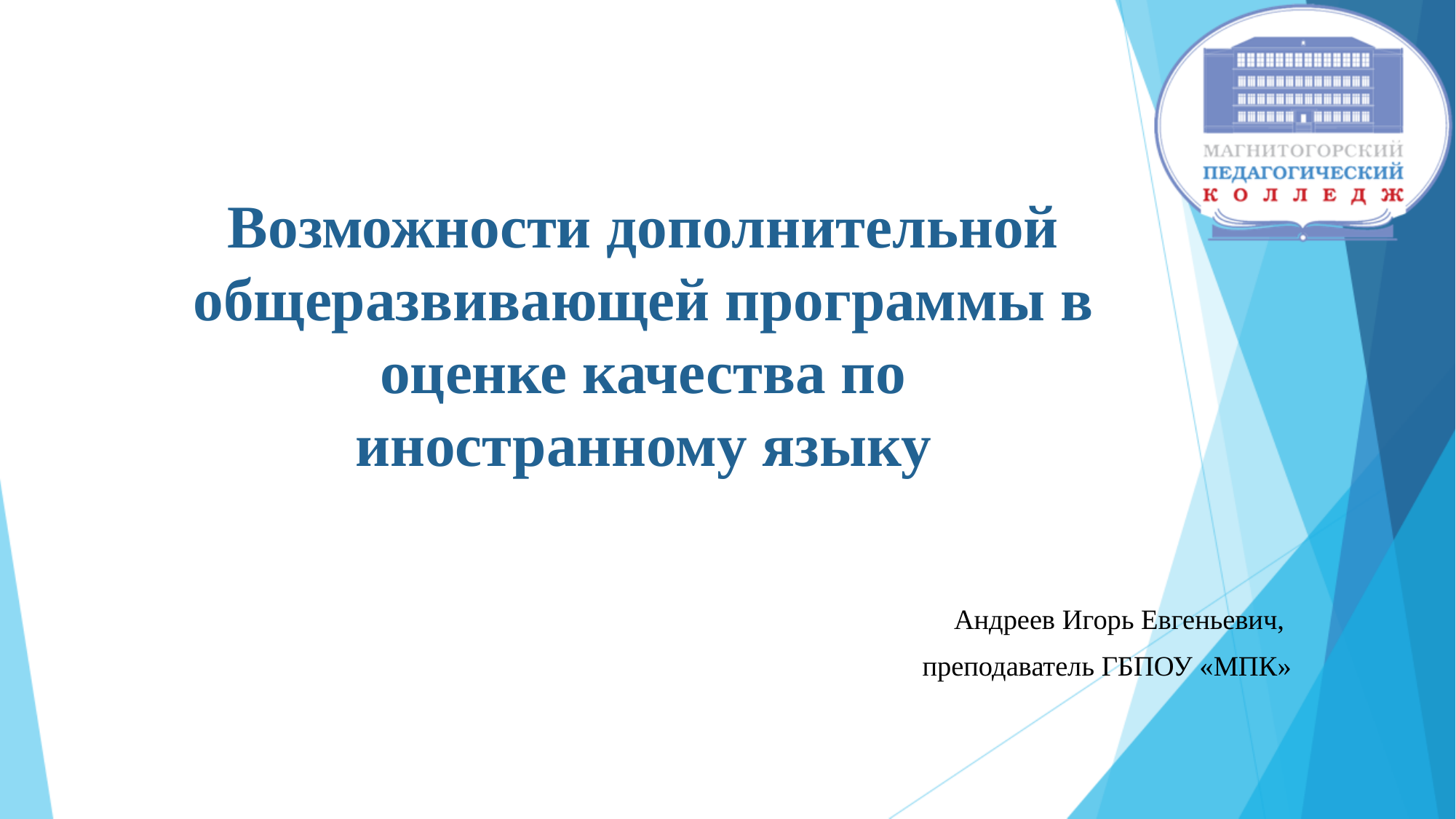

# Возможности дополнительной общеразвивающей программы в оценке качества по иностранному языку

Андреев Игорь Евгеньевич,
преподаватель ГБПОУ «МПК»